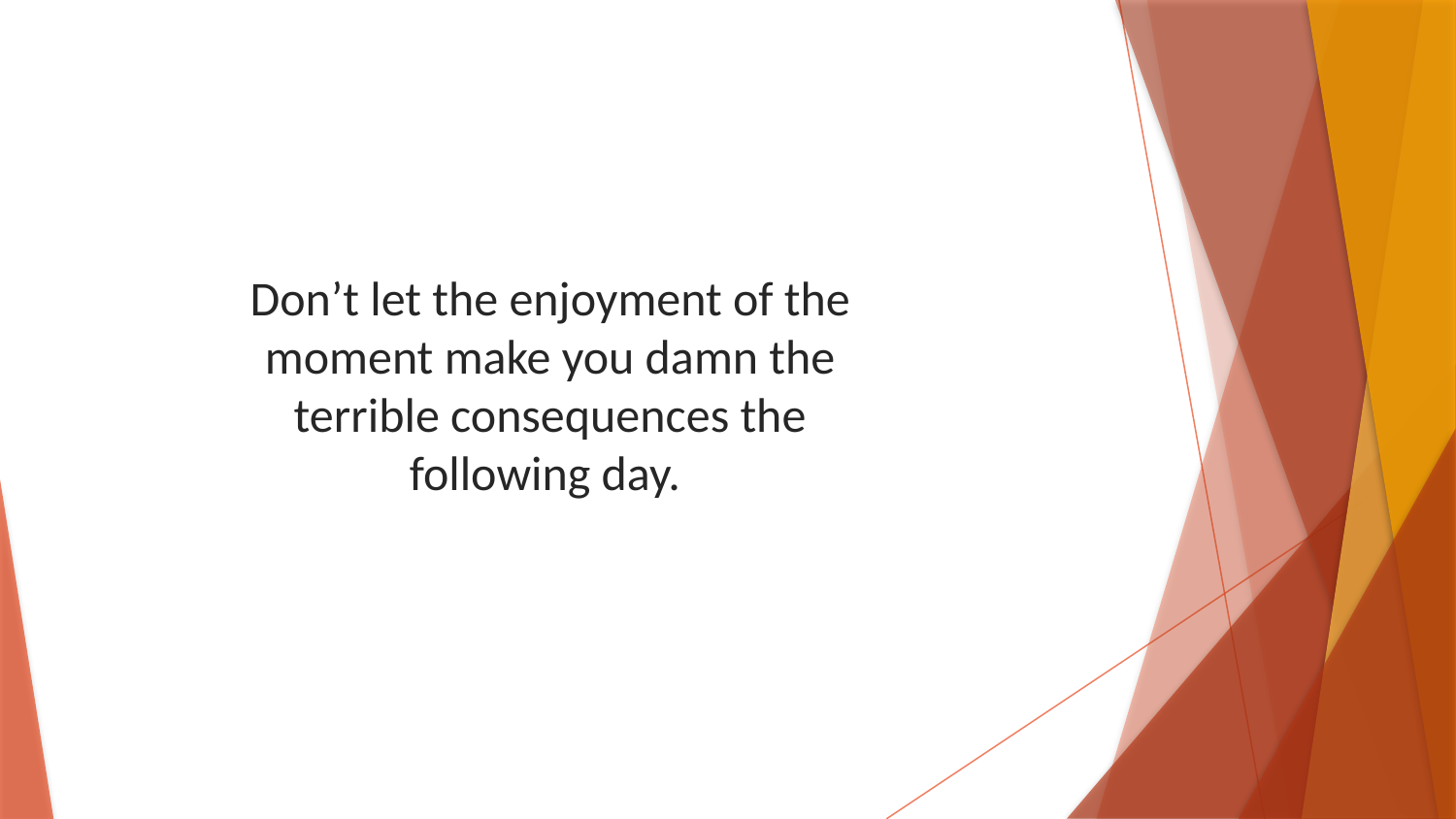

Don’t let the enjoyment of the moment make you damn the terrible consequences the following day.